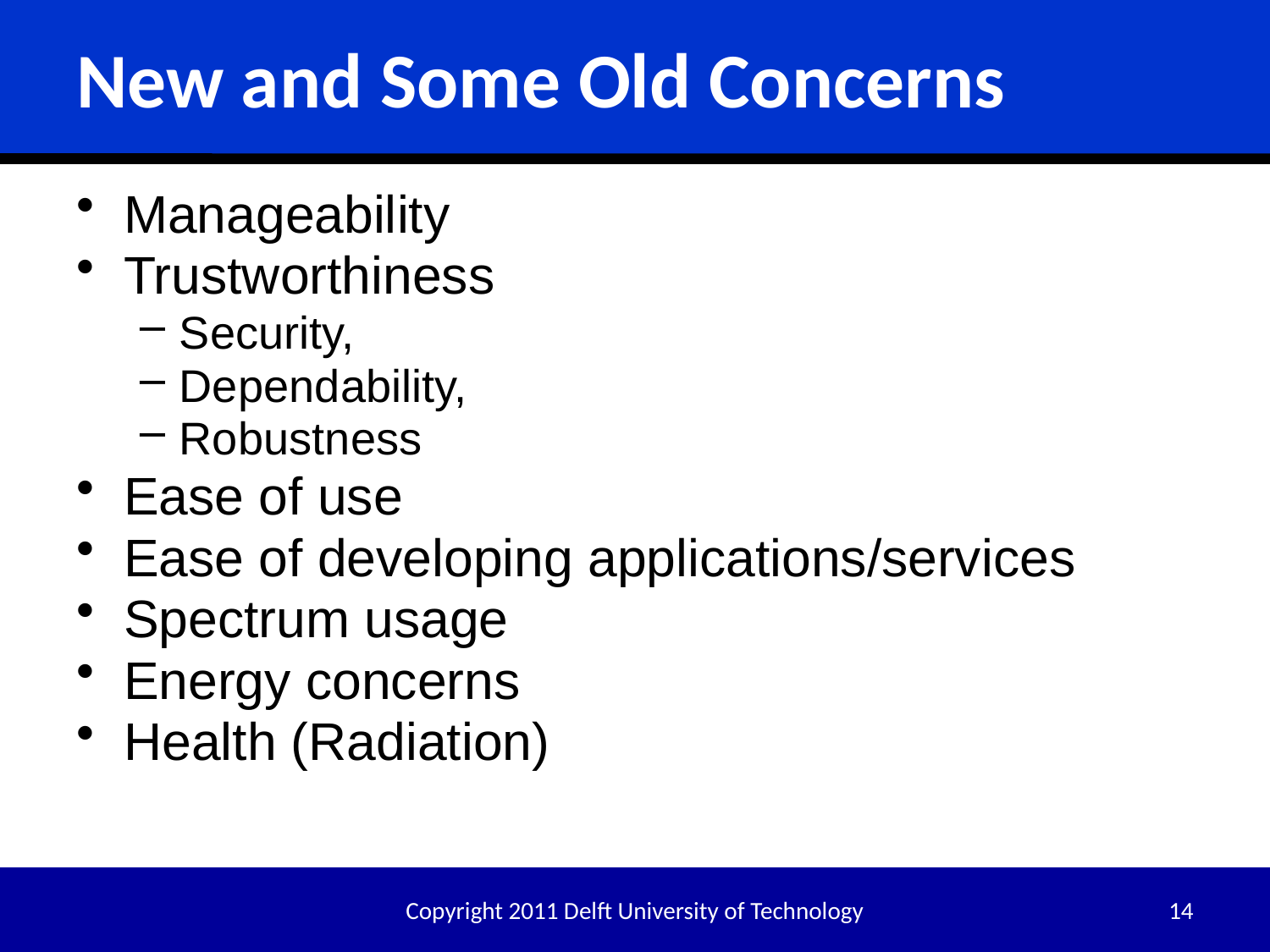

# New and Some Old Concerns
Manageability
Trustworthiness
Security,
Dependability,
Robustness
Ease of use
Ease of developing applications/services
Spectrum usage
Energy concerns
Health (Radiation)

Copyright 2011 Delft University of Technology
14